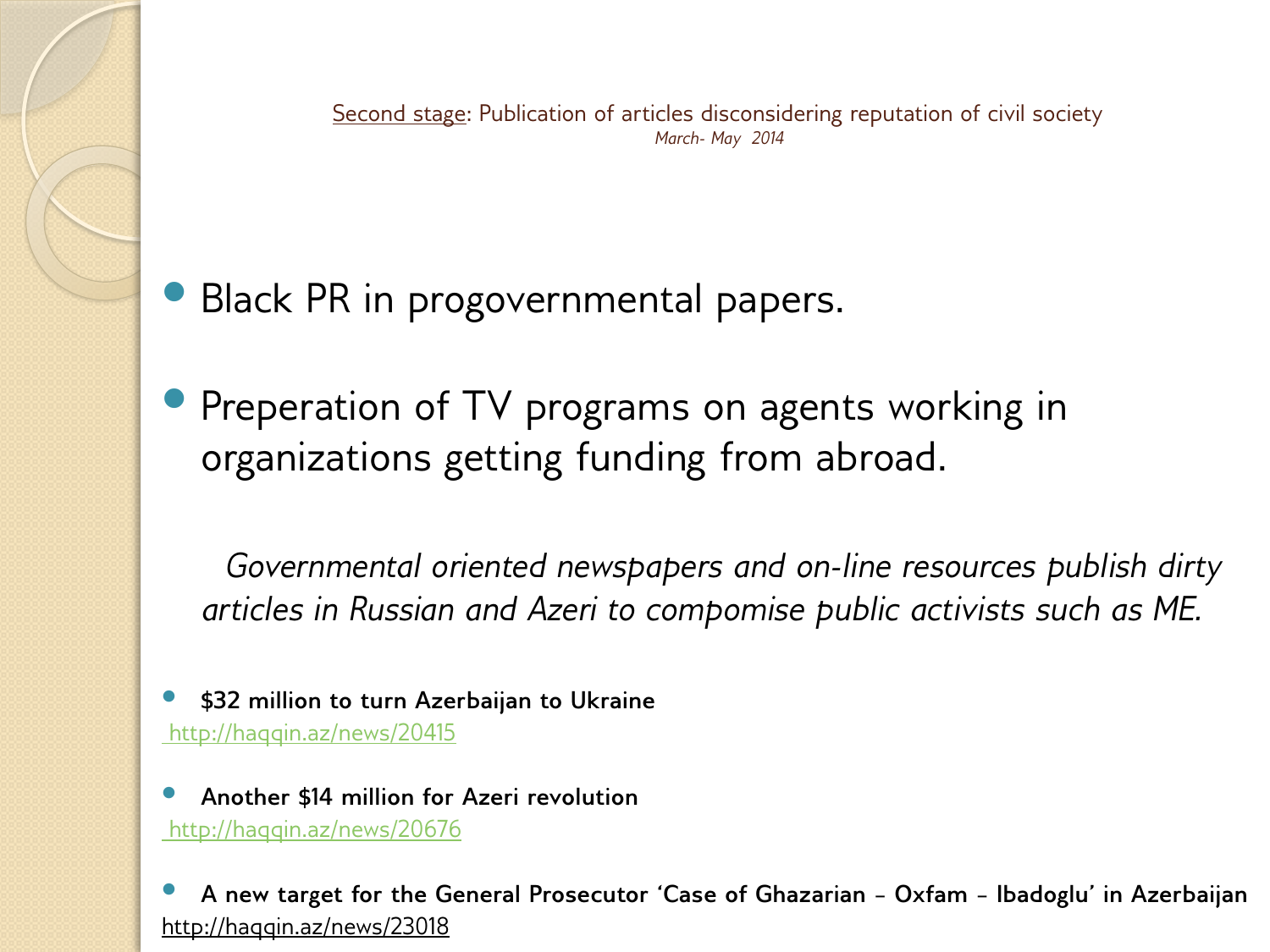

# Second stage: Publication of articles disconsidering reputation of civil society March- May  2014
Black PR in progovernmental papers.

Preperation of TV programs on agents working in organizations getting funding from abroad.

     Governmental oriented newspapers and on-line resources publish dirty articles in Russian and Azeri to compomise public activists such as ME.

$32 million to turn Azerbaijan to Ukraine
 http://haqqin.az/news/20415

Another $14 million for Azeri revolution
 http://haqqin.az/news/20676

A new target for the General Prosecutor ‘Case of Ghazarian – Oxfam – Ibadoglu’ in Azerbaijan
http://haqqin.az/news/23018